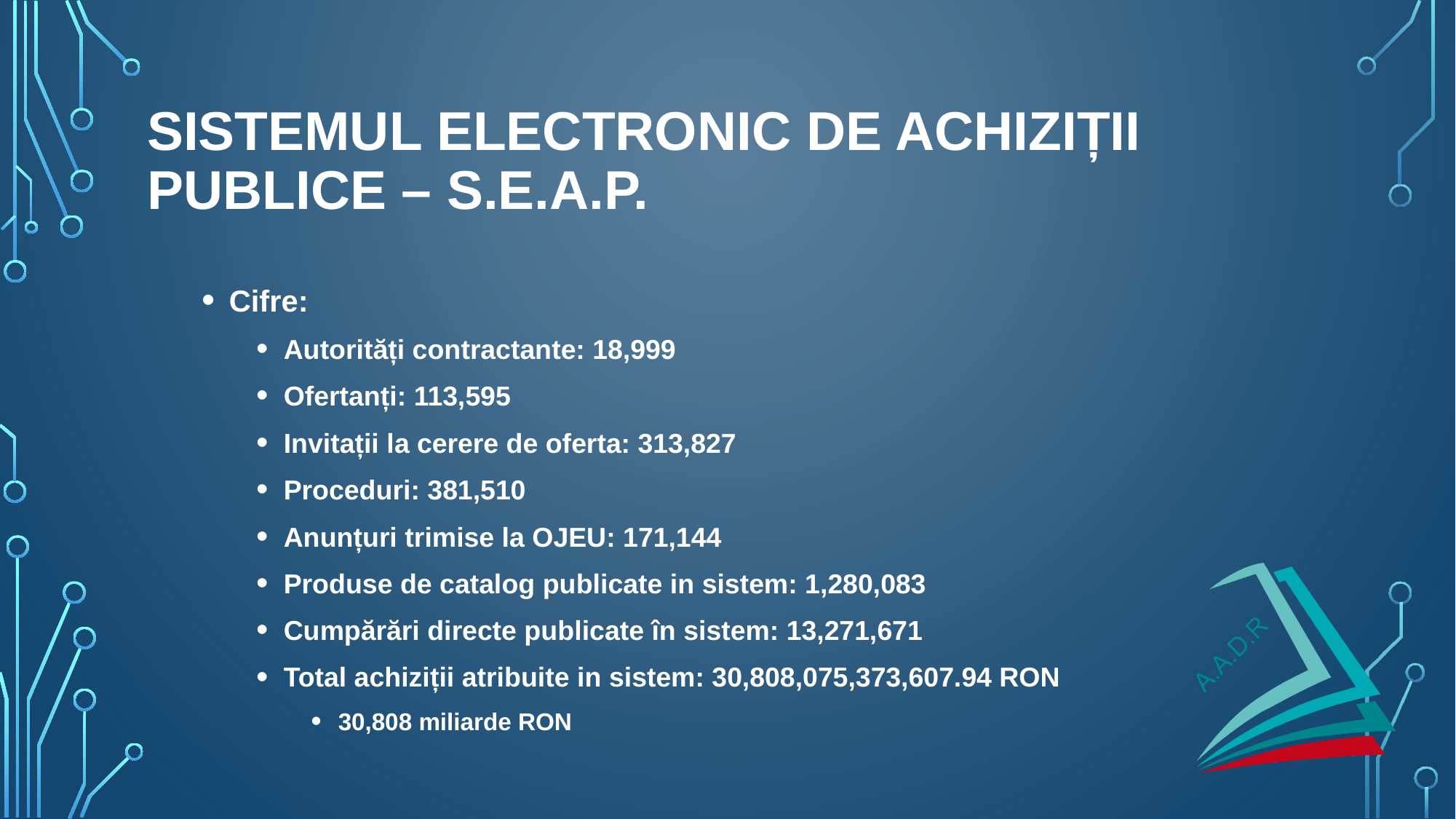

# Sistemul Electronic de Achiziții Publice – S.E.A.P.
Cifre:
Autorități contractante: 18,999
Ofertanți: 113,595
Invitații la cerere de oferta: 313,827
Proceduri: 381,510
Anunțuri trimise la OJEU: 171,144
Produse de catalog publicate in sistem: 1,280,083
Cumpărări directe publicate în sistem: 13,271,671
Total achiziții atribuite in sistem: 30,808,075,373,607.94 RON
30,808 miliarde RON